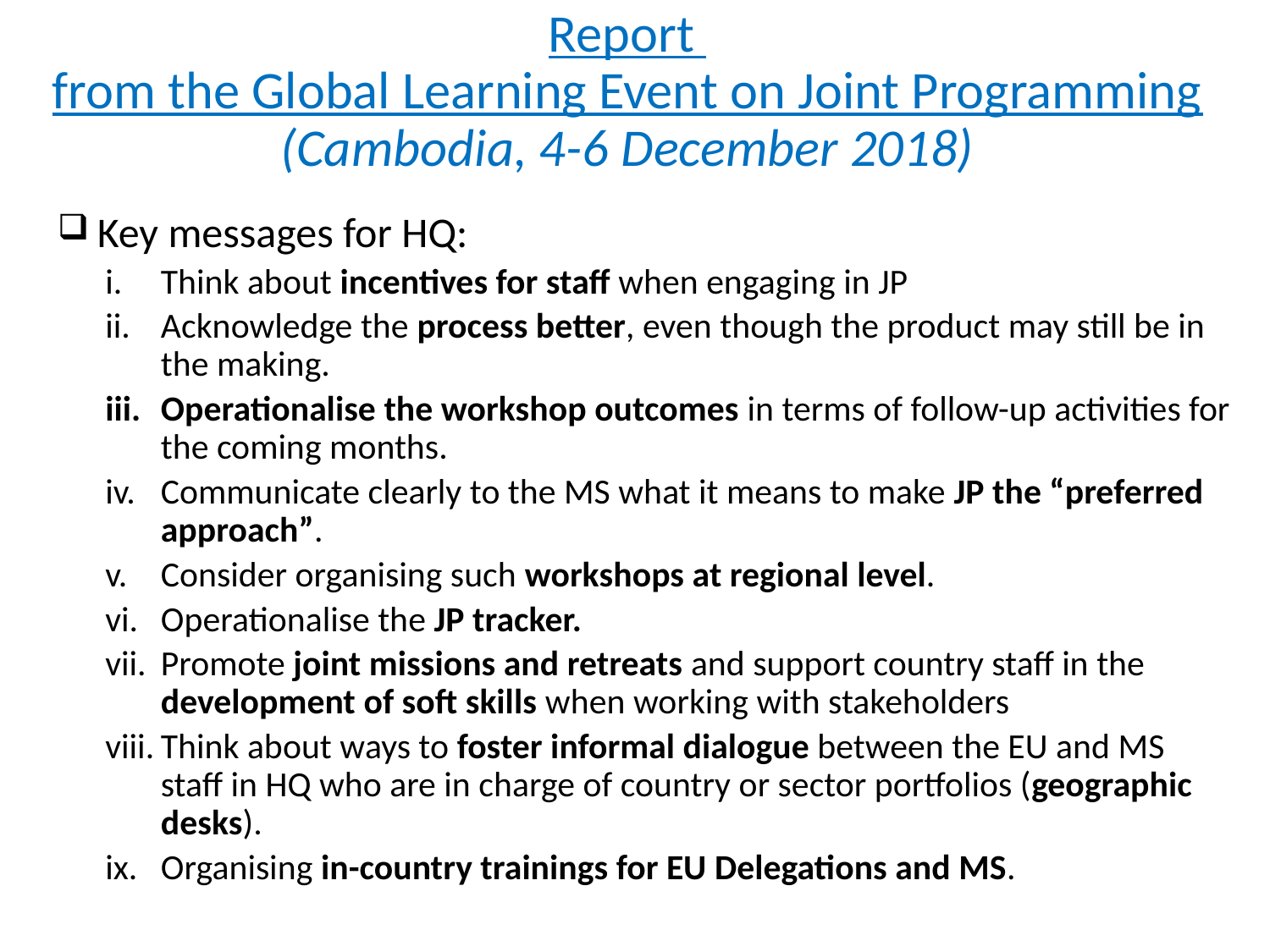

# Report from the Global Learning Event on Joint Programming (Cambodia, 4-6 December 2018)

 Key messages for HQ:
Think about incentives for staff when engaging in JP
Acknowledge the process better, even though the product may still be in the making.
Operationalise the workshop outcomes in terms of follow-up activities for the coming months.
Communicate clearly to the MS what it means to make JP the “preferred approach”.
Consider organising such workshops at regional level.
Operationalise the JP tracker.
Promote joint missions and retreats and support country staff in the development of soft skills when working with stakeholders
Think about ways to foster informal dialogue between the EU and MS staff in HQ who are in charge of country or sector portfolios (geographic desks).
Organising in-country trainings for EU Delegations and MS.